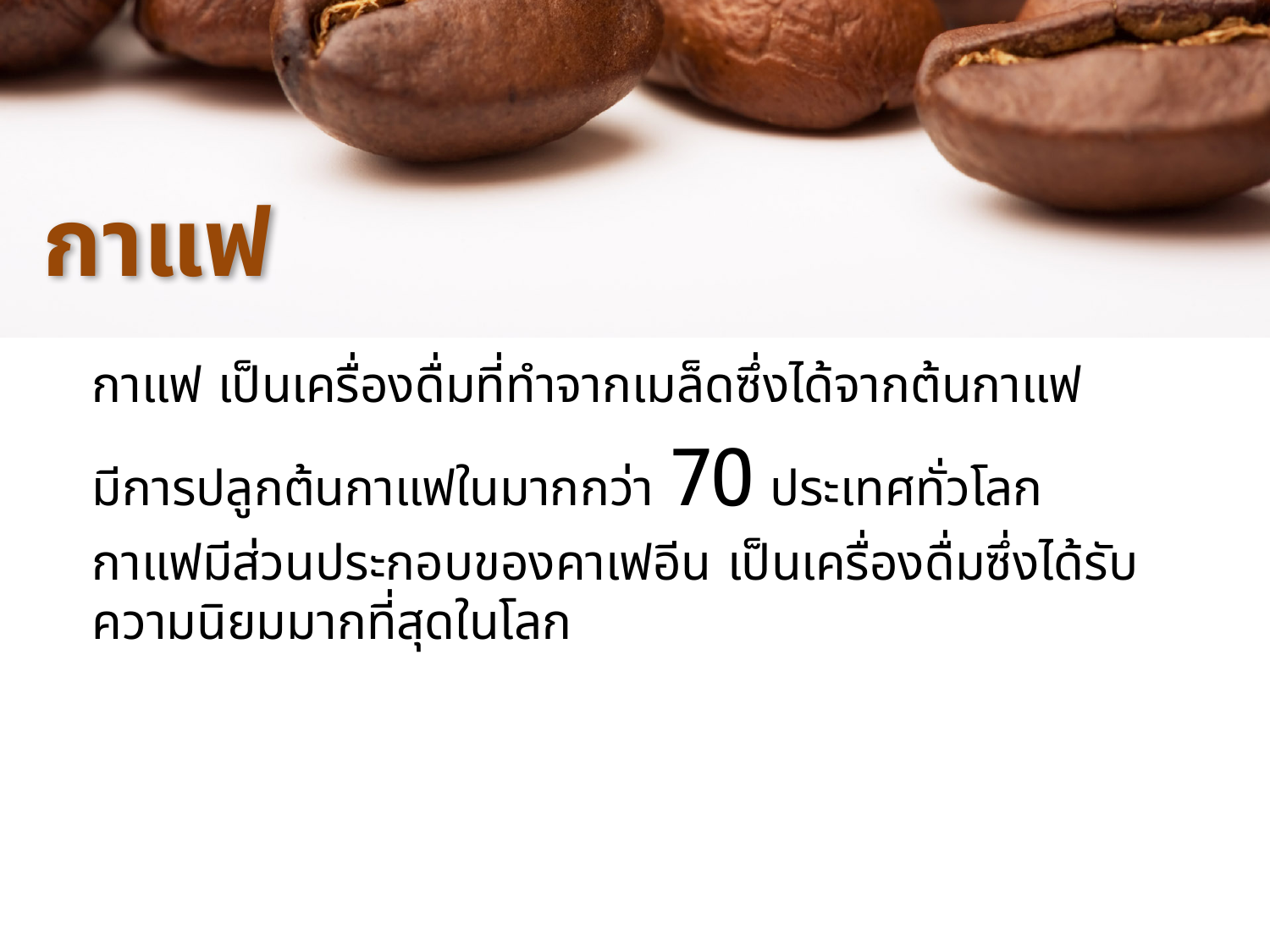

# กาแฟ
กาแฟ เป็นเครื่องดื่มที่ทำจากเมล็ดซึ่งได้จากต้นกาแฟ
มีการปลูกต้นกาแฟในมากกว่า 70 ประเทศทั่วโลก
กาแฟมีส่วนประกอบของคาเฟอีน เป็นเครื่องดื่มซึ่งได้รับความนิยมมากที่สุดในโลก